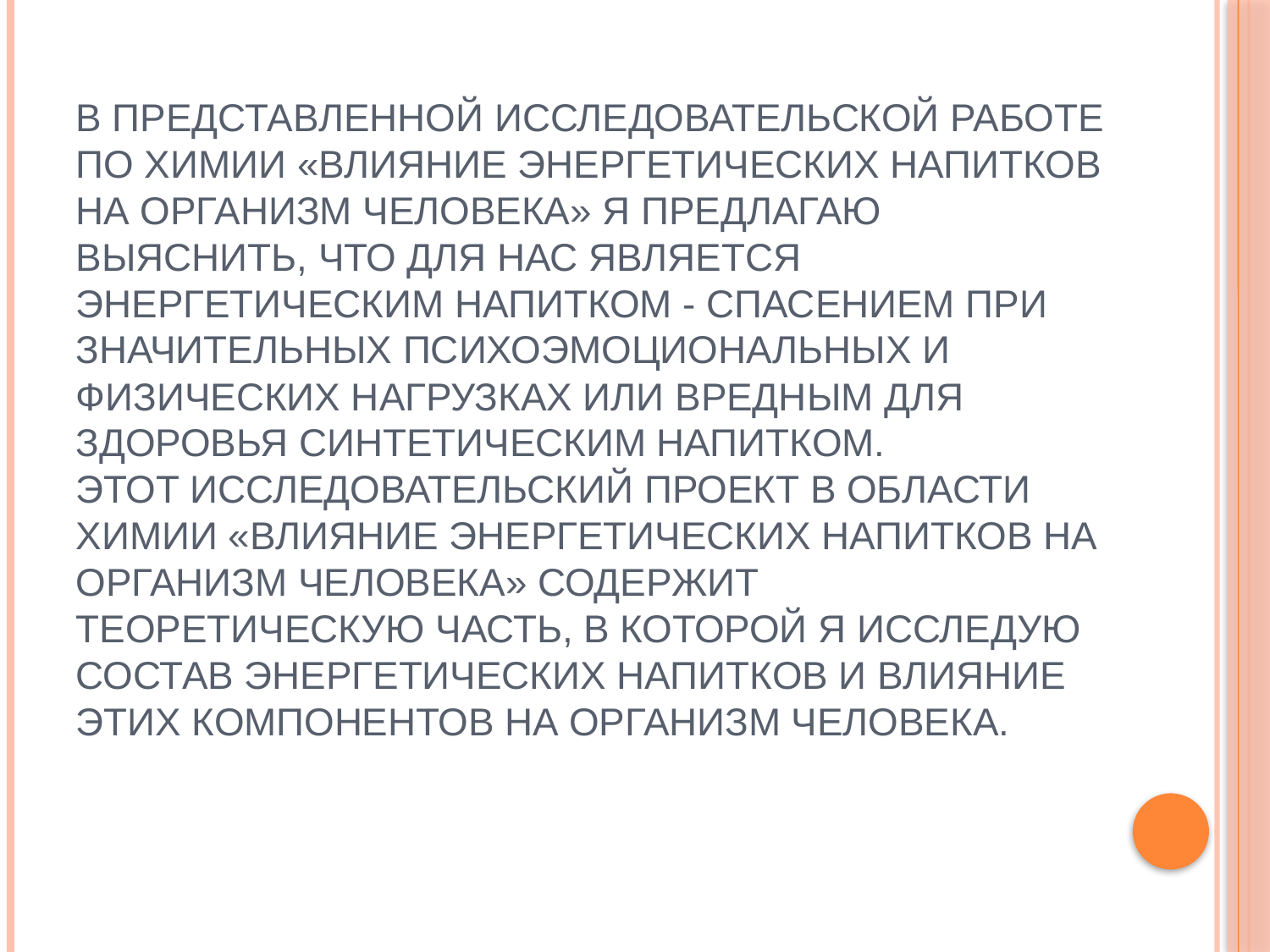

# В представленной исследовательской работе по химии «Влияние энергетических напитков на организм человека» я предлагаю выяснить, что для нас является энергетическим напитком - спасением при значительных психоэмоциональных и физических нагрузках или вредным для здоровья синтетическим напитком. Этот исследовательский проект в области химии «Влияние энергетических напитков на организм человека» содержит теоретическую часть, в которой я исследую состав энергетических напитков и влияние этих компонентов на организм человека.